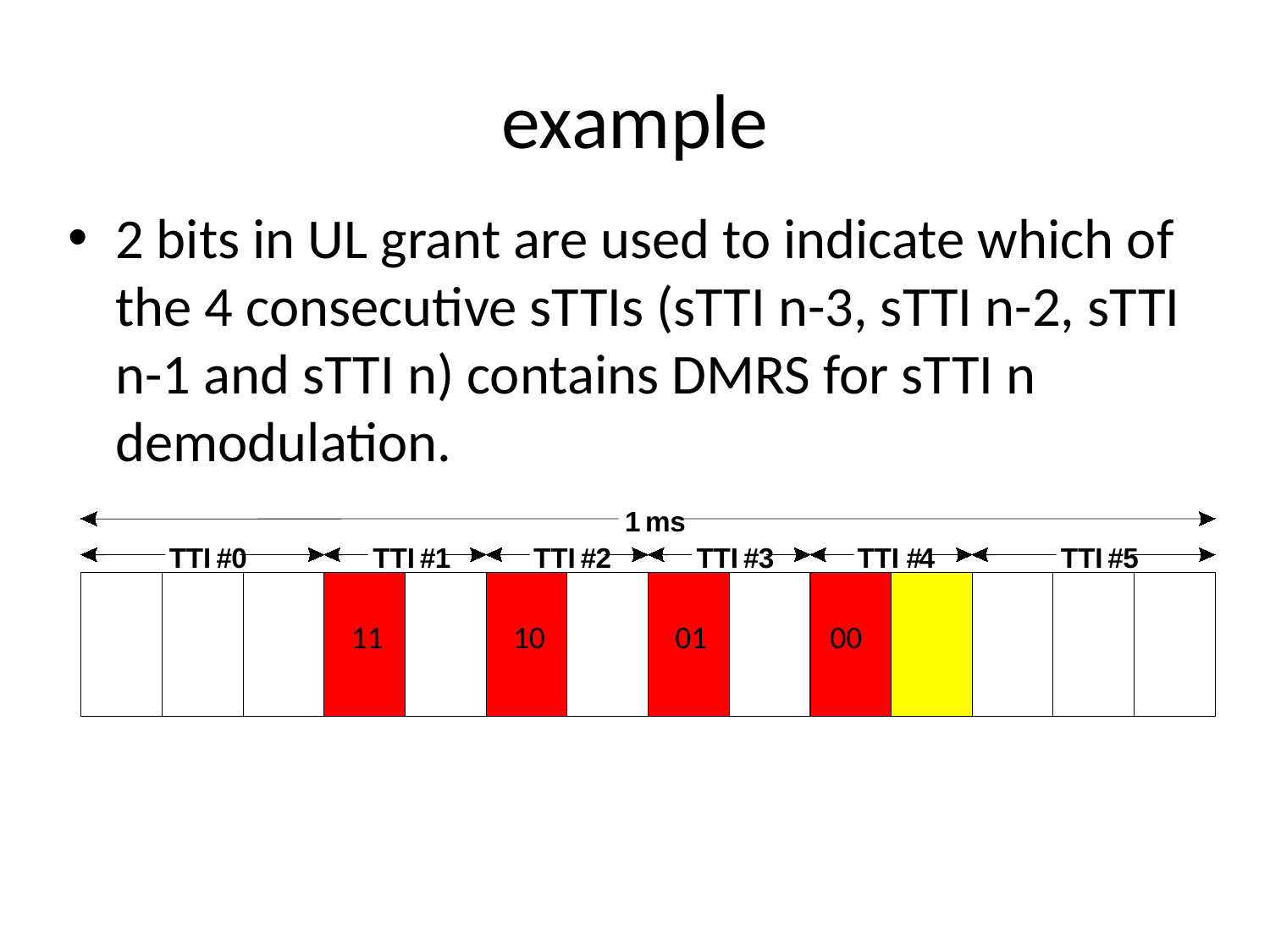

# example
2 bits in UL grant are used to indicate which of the 4 consecutive sTTIs (sTTI n-3, sTTI n-2, sTTI n-1 and sTTI n) contains DMRS for sTTI n demodulation.
1
ms

TTI
#
0
TTI
#
1
TTI
#
2
TTI
#
3
TTI
#
4
TTI
#
5

  11

  10

  01

 00